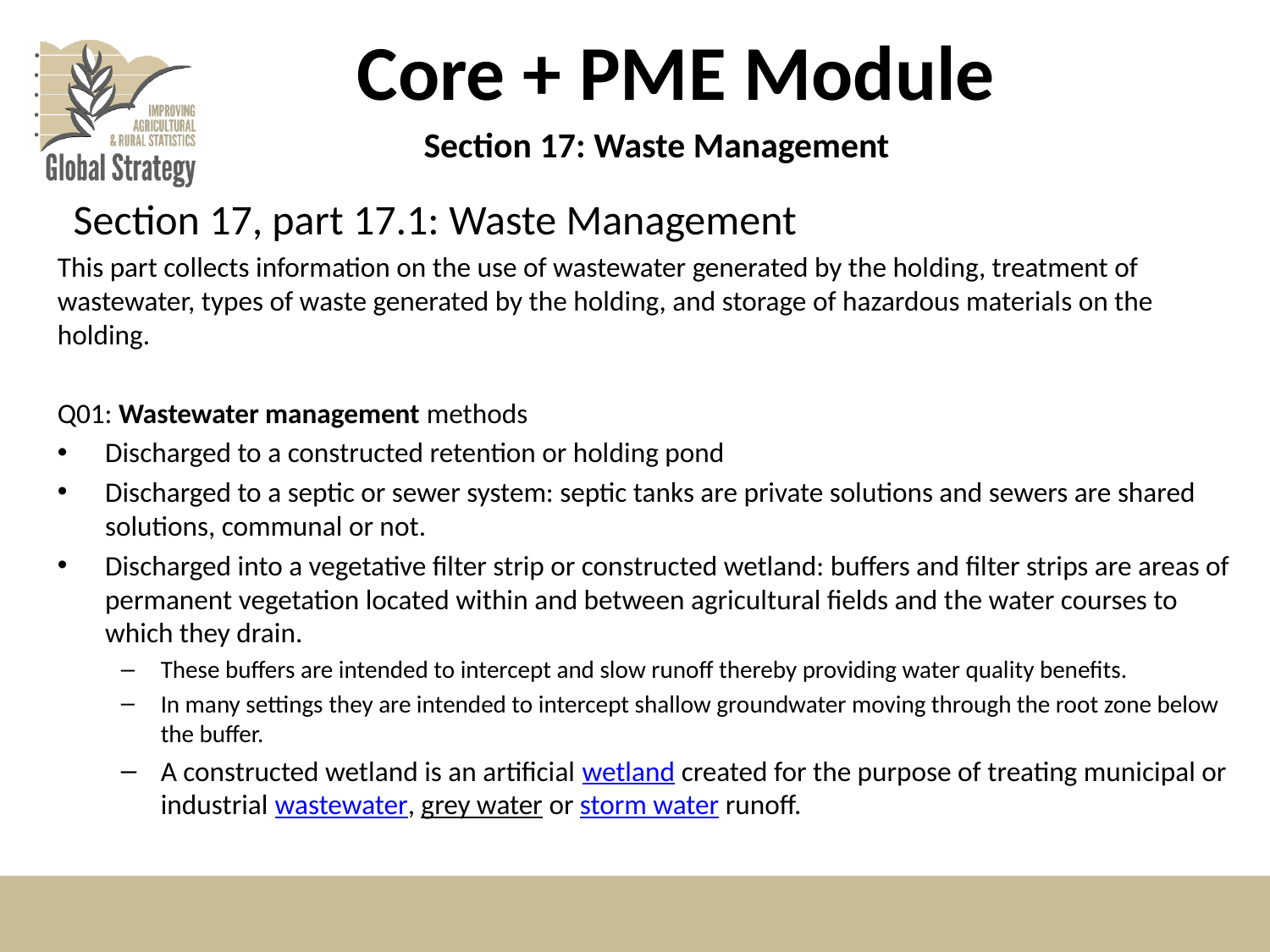

# Core + PME Module
Section 17: Waste Management

Section 17, part 17.1: Waste Management
This part collects information on the use of wastewater generated by the holding, treatment of wastewater, types of waste generated by the holding, and storage of hazardous materials on the holding.

Q01: Wastewater management methods
Discharged to a constructed retention or holding pond
Discharged to a septic or sewer system: septic tanks are private solutions and sewers are shared solutions, communal or not.
Discharged into a vegetative filter strip or constructed wetland: buffers and filter strips are areas of permanent vegetation located within and between agricultural fields and the water courses to which they drain.
These buffers are intended to intercept and slow runoff thereby providing water quality benefits.
In many settings they are intended to intercept shallow groundwater moving through the root zone below the buffer.
A constructed wetland is an artificial wetland created for the purpose of treating municipal or industrial wastewater, grey water or storm water runoff.